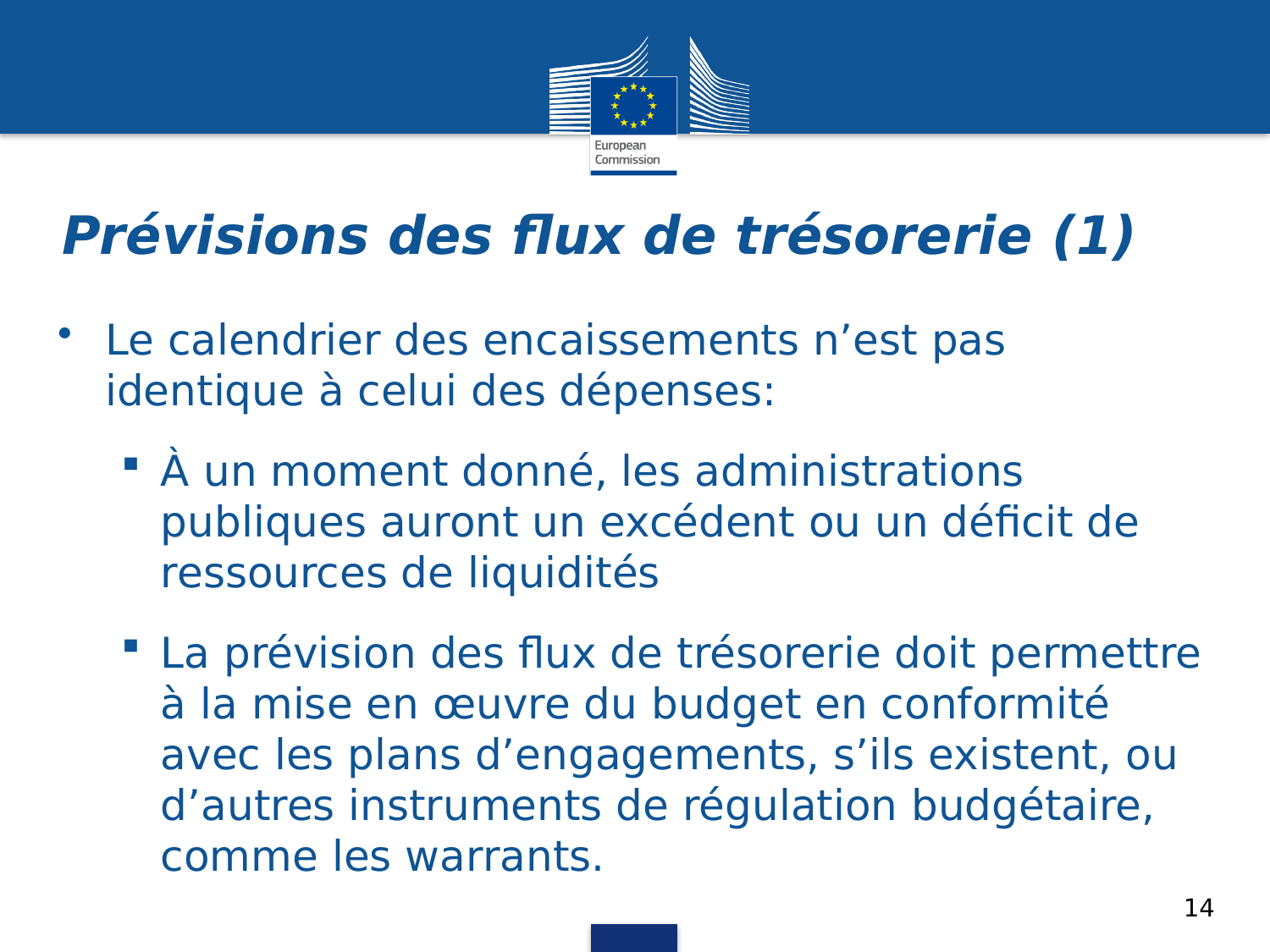

# Prévisions des flux de trésorerie (1)
Le calendrier des encaissements n’est pas identique à celui des dépenses:
À un moment donné, les administrations publiques auront un excédent ou un déficit de ressources de liquidités
La prévision des flux de trésorerie doit permettre à la mise en œuvre du budget en conformité avec les plans d’engagements, s’ils existent, ou d’autres instruments de régulation budgétaire, comme les warrants.

14